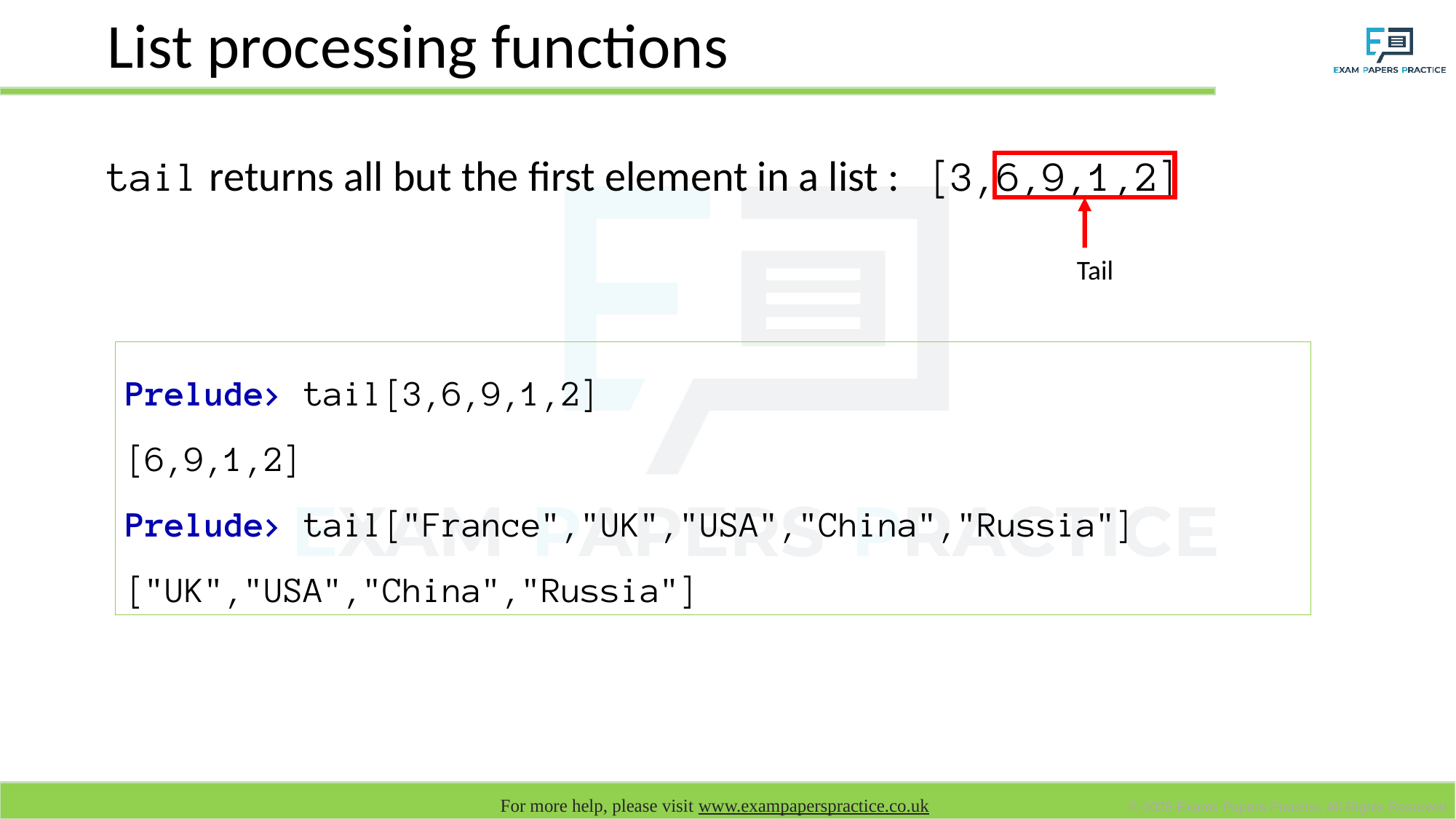

# List processing functions
tail returns all but the first element in a list :   [3,6,9,1,2]

Tail
Prelude> tail[3,6,9,1,2]
[6,9,1,2]
Prelude> tail["France","UK","USA","China","Russia"]
["UK","USA","China","Russia"]